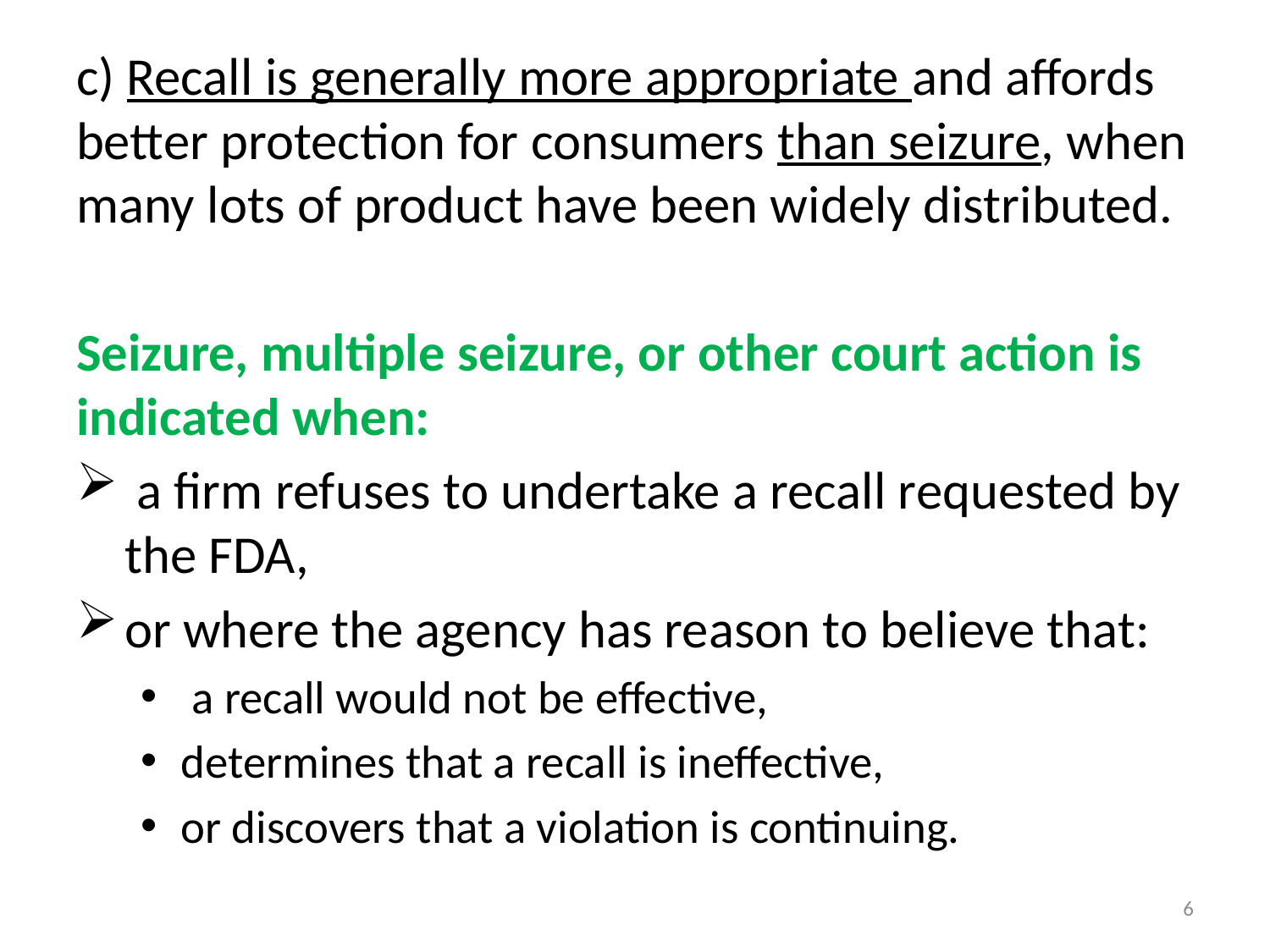

c) Recall is generally more appropriate and affords better protection for consumers than seizure, when many lots of product have been widely distributed.

Seizure, multiple seizure, or other court action is indicated when:
 a firm refuses to undertake a recall requested by the FDA,
or where the agency has reason to believe that:
 a recall would not be effective,
determines that a recall is ineffective,
or discovers that a violation is continuing.

6